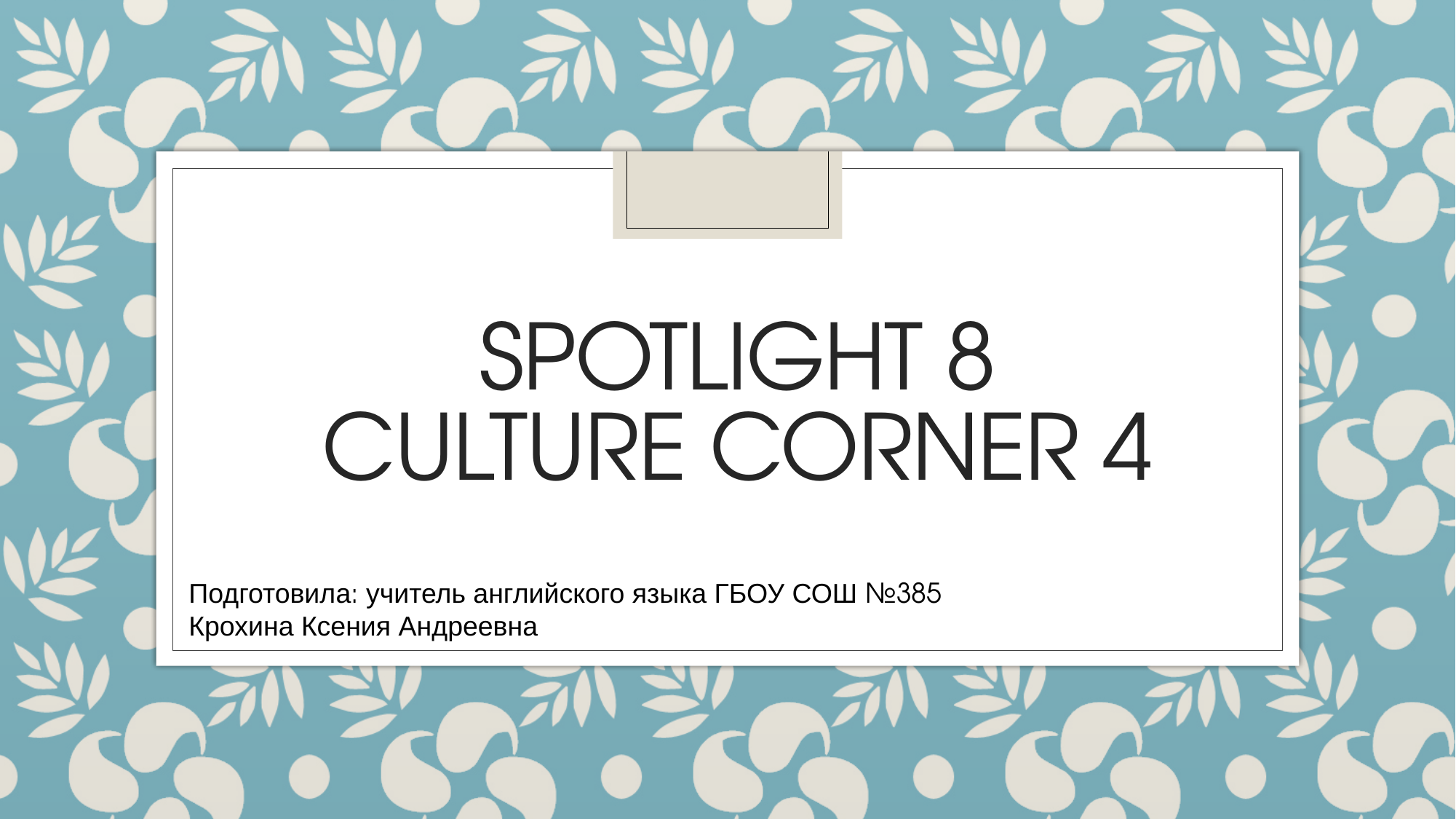

# Spotlight 8 culture corner 4
Подготовила: учитель английского языка ГБОУ СОШ №385
Крохина Ксения Андреевна